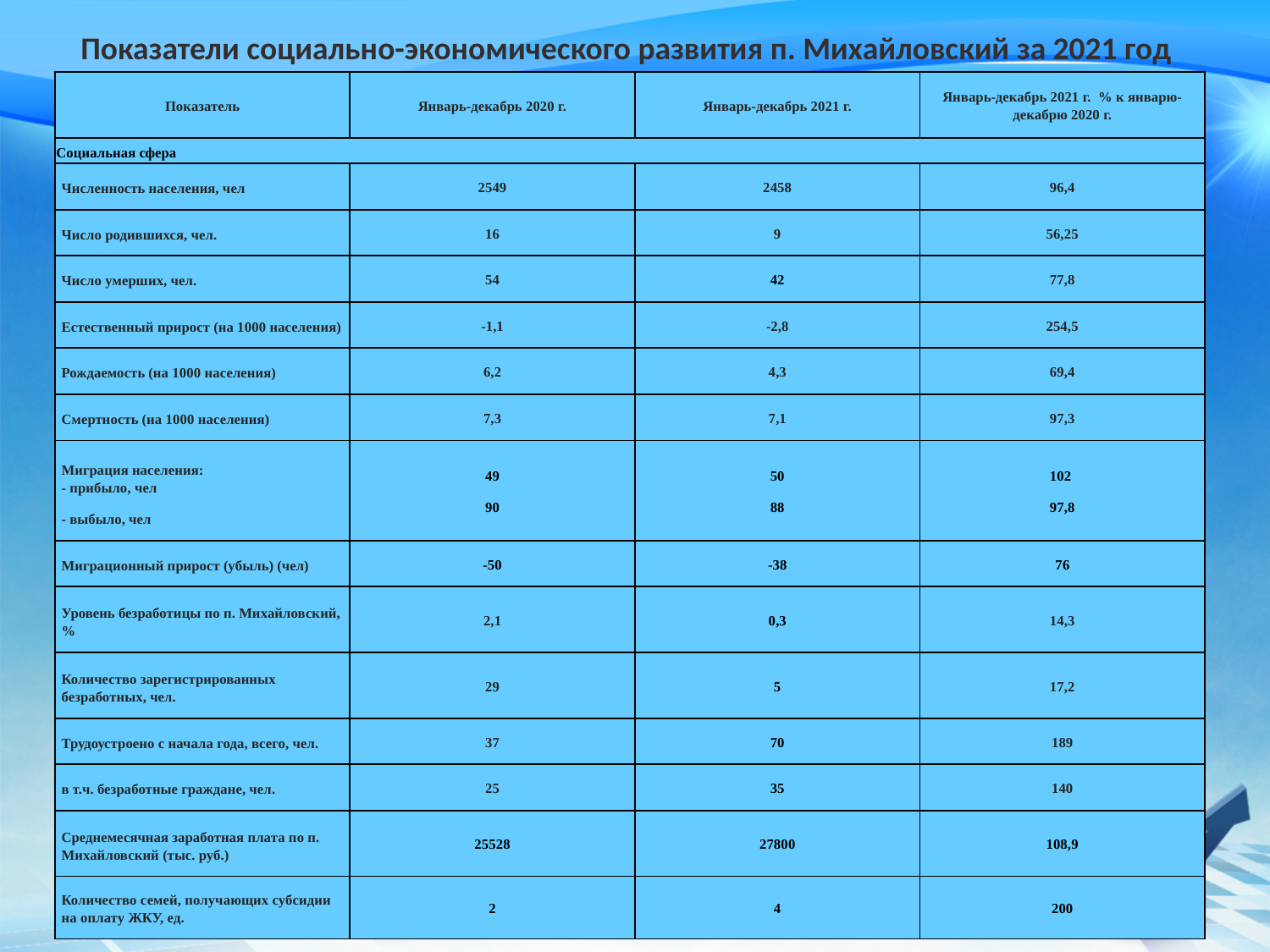

# Показатели социально-экономического развития п. Михайловский за 2021 год
| Показатель | Январь-декабрь 2020 г. | Январь-декабрь 2021 г. | Январь-декабрь 2021 г. % к январю-декабрю 2020 г. |
| --- | --- | --- | --- |
| Социальная сфера |  |  |  |
| Численность населения, чел | 2549 | 2458 | 96,4 |
| Число родившихся, чел. | 16 | 9 | 56,25 |
| Число умерших, чел. | 54 | 42 | 77,8 |
| Естественный прирост (на 1000 населения) | -1,1 | -2,8 | 254,5 |
| Рождаемость (на 1000 населения) | 6,2 | 4,3 | 69,4 |
| Смертность (на 1000 населения) | 7,3 | 7,1 | 97,3 |
| Миграция населения: - прибыло, чел - выбыло, чел | 49 90 | 50 88 | 102 97,8 |
| Миграционный прирост (убыль) (чел) | -50 | -38 | 76 |
| Уровень безработицы по п. Михайловский, % | 2,1 | 0,3 | 14,3 |
| Количество зарегистрированных безработных, чел. | 29 | 5 | 17,2 |
| Трудоустроено с начала года, всего, чел. | 37 | 70 | 189 |
| в т.ч. безработные граждане, чел. | 25 | 35 | 140 |
| Среднемесячная заработная плата по п. Михайловский (тыс. руб.) | 25528 | 27800 | 108,9 |
| Количество семей, получающих субсидии на оплату ЖКУ, ед. | 2 | 4 | 200 |